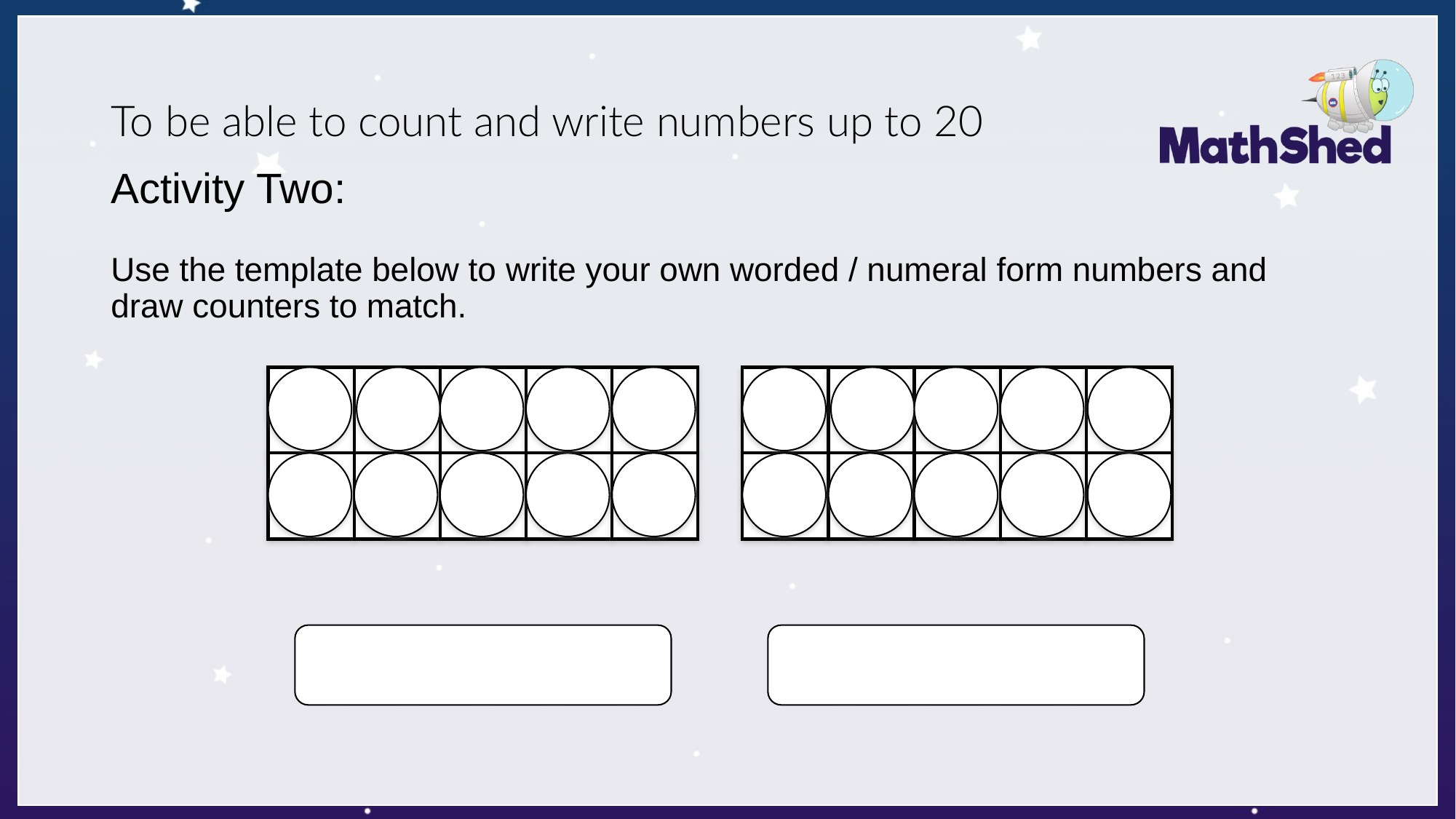

# To be able to count and write numbers up to 20
Activity Two:

Use the template below to write your own worded / numeral form numbers and draw counters to match.

18
eighteen